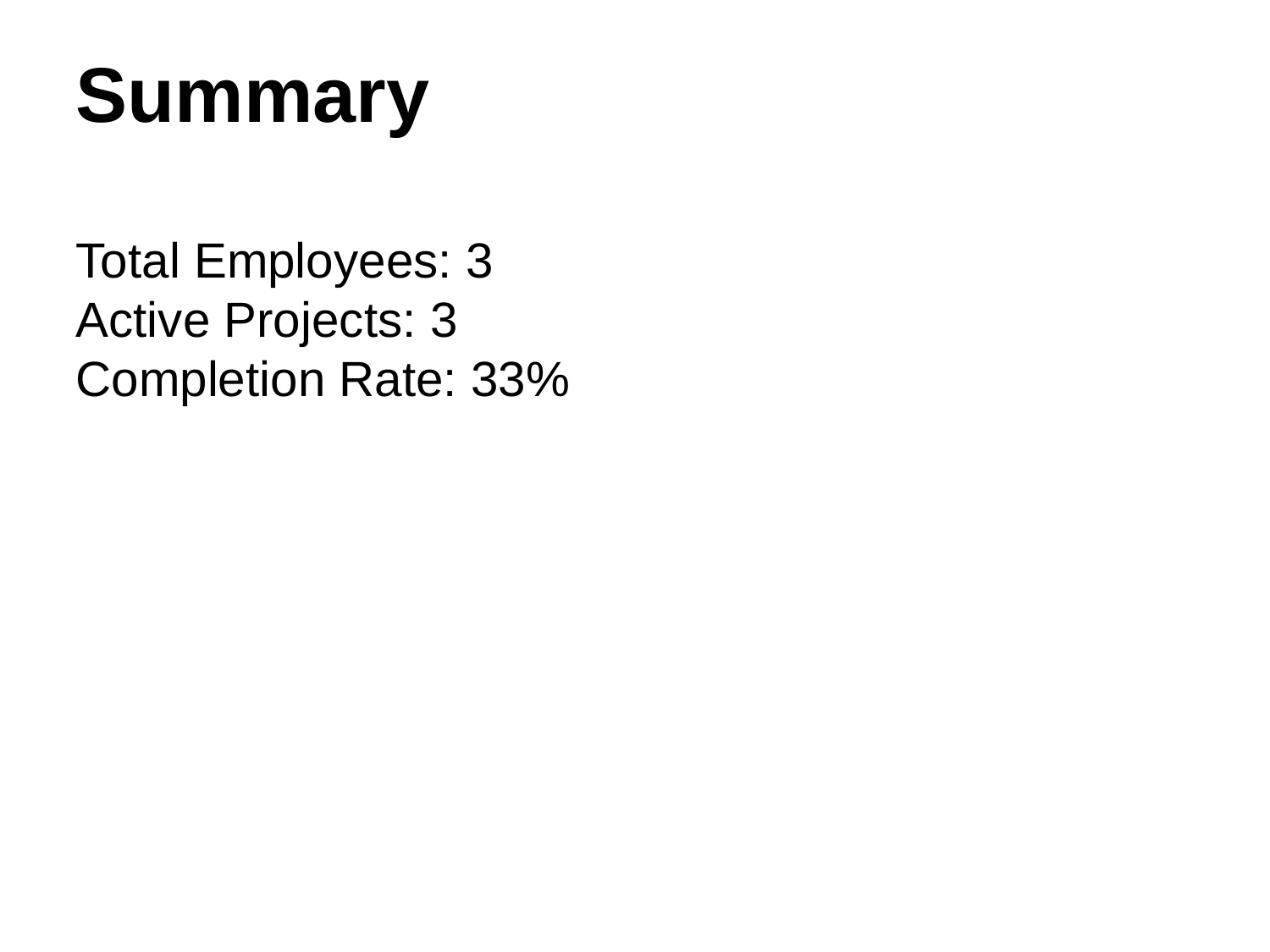

# Summary
Total Employees: 3
Active Projects: 3
Completion Rate: 33%